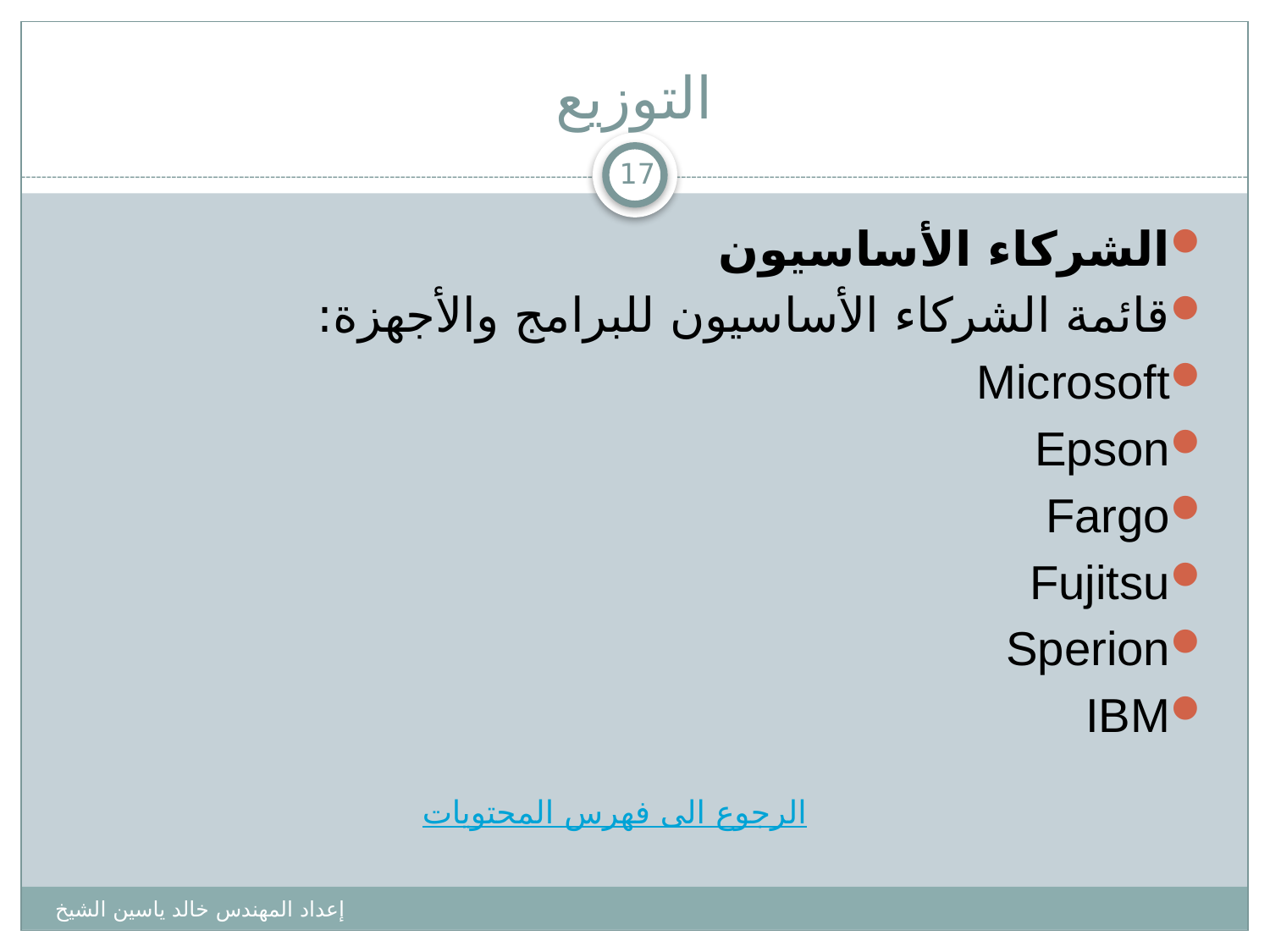

# التوزيع
17
الشركاء الأساسيون
قائمة الشركاء الأساسيون للبرامج والأجهزة:
Microsoft
Epson
Fargo
Fujitsu
Sperion
IBM
الرجوع الى فهرس المحتويات
إعداد المهندس خالد ياسين الشيخ